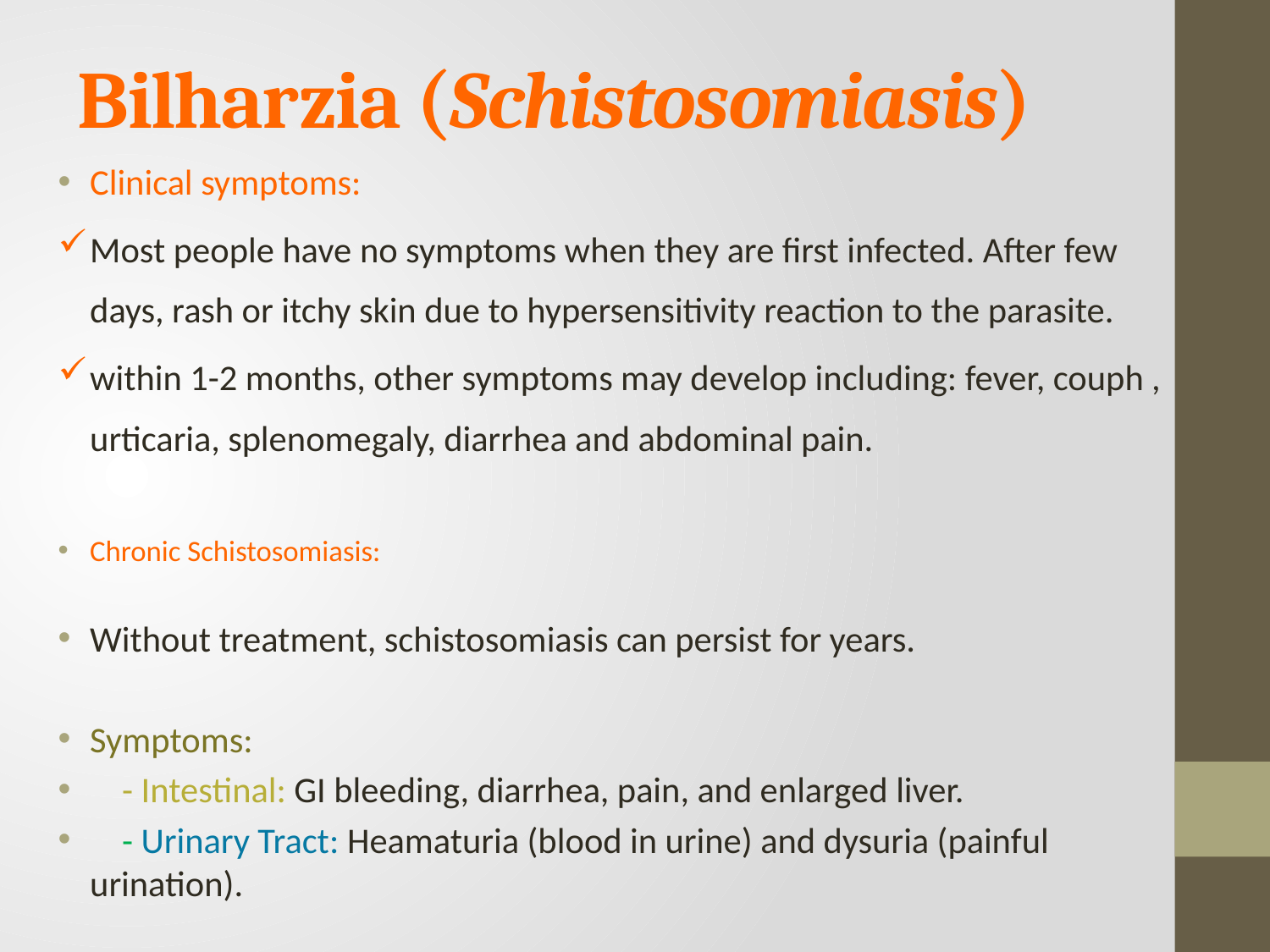

# Bilharzia (Schistosomiasis)
Clinical symptoms:
Most people have no symptoms when they are first infected. After few days, rash or itchy skin due to hypersensitivity reaction to the parasite.
within 1-2 months, other symptoms may develop including: fever, couph , urticaria, splenomegaly, diarrhea and abdominal pain.

Chronic Schistosomiasis:

Without treatment, schistosomiasis can persist for years.

Symptoms:
    - Intestinal: GI bleeding, diarrhea, pain, and enlarged liver.
    - Urinary Tract: Heamaturia (blood in urine) and dysuria (painful urination).